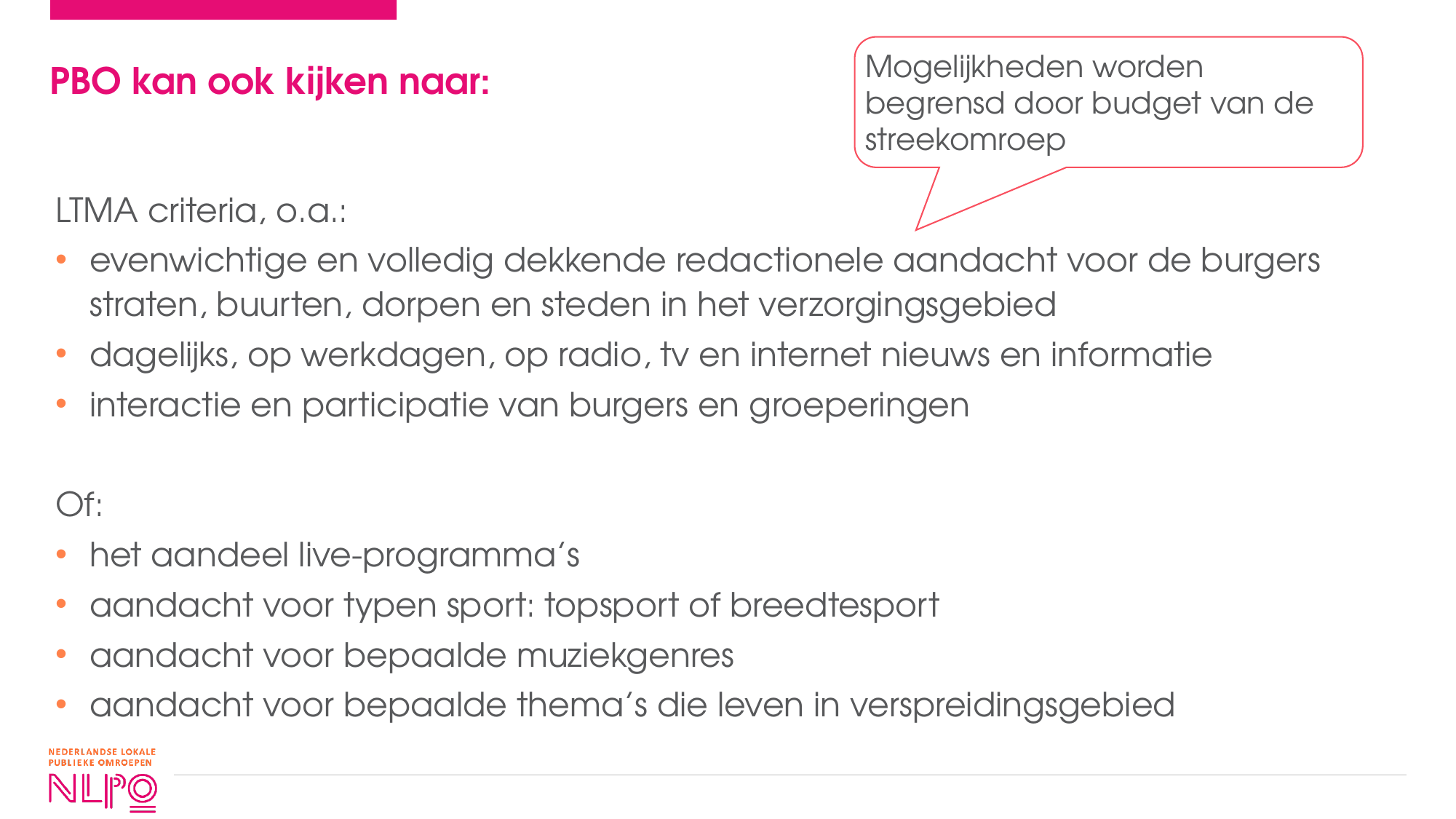

Mogelijkheden worden begrensd door budget van de streekomroep
# PBO kan ook kijken naar:

LTMA criteria, o.a.:
evenwichtige en volledig dekkende redactionele aandacht voor de burgers straten, buurten, dorpen en steden in het verzorgingsgebied
dagelijks, op werkdagen, op radio, tv en internet nieuws en informatie
interactie en participatie van burgers en groeperingen

Of:
het aandeel live-programma’s
aandacht voor typen sport: topsport of breedtesport
aandacht voor bepaalde muziekgenres
aandacht voor bepaalde thema’s die leven in verspreidingsgebied